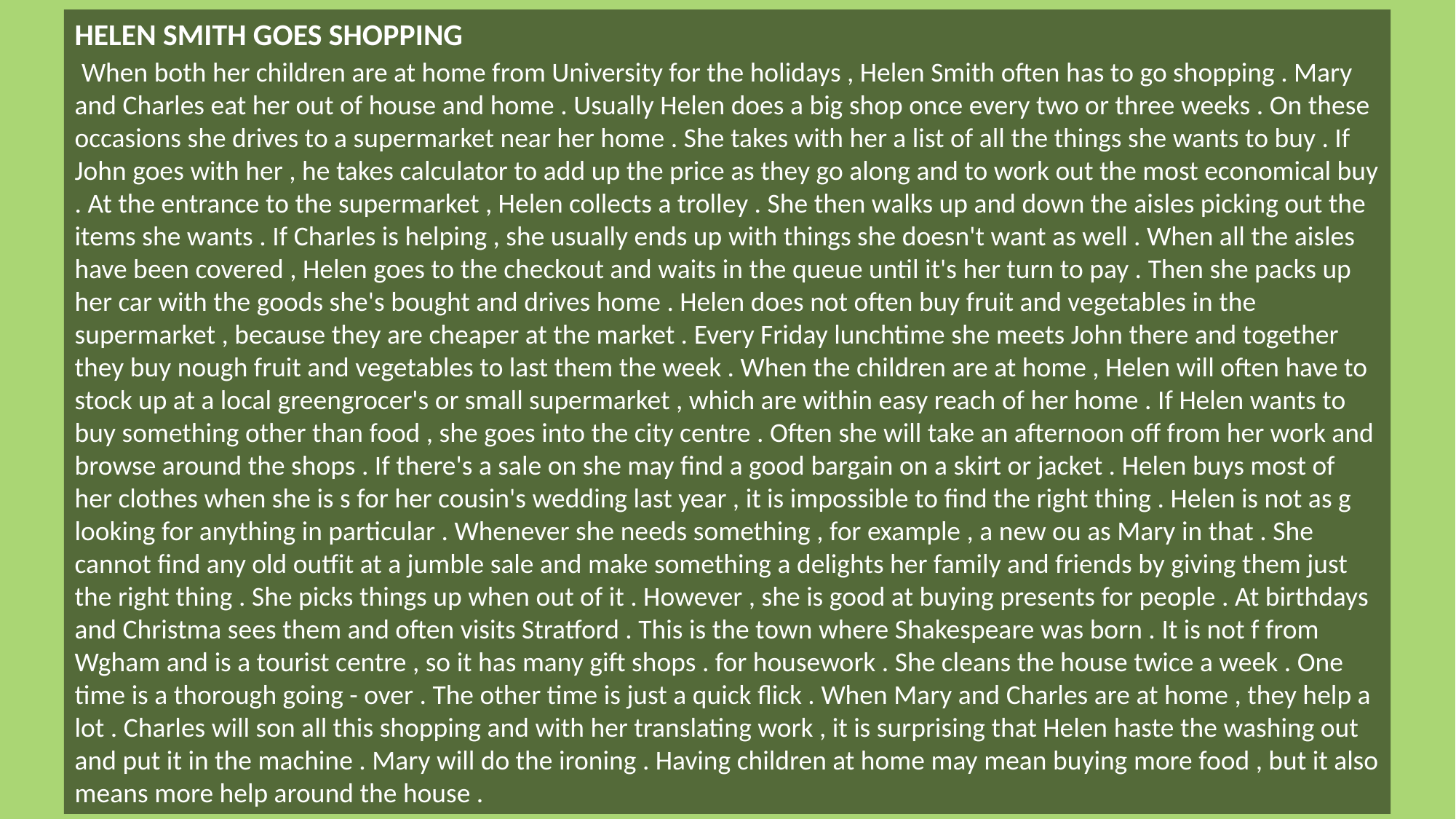

HELEN SMITH GOES SHOPPING
 When both her children are at home from University for the holidays , Helen Smith often has to go shopping . Mary and Charles eat her out of house and home . Usually Helen does a big shop once every two or three weeks . On these occasions she drives to a supermarket near her home . She takes with her a list of all the things she wants to buy . If John goes with her , he takes calculator to add up the price as they go along and to work out the most economical buy . At the entrance to the supermarket , Helen collects a trolley . She then walks up and down the aisles picking out the items she wants . If Charles is helping , she usually ends up with things she doesn't want as well . When all the aisles have been covered , Helen goes to the checkout and waits in the queue until it's her turn to pay . Then she packs up her car with the goods she's bought and drives home . Helen does not often buy fruit and vegetables in the supermarket , because they are cheaper at the market . Every Friday lunchtime she meets John there and together they buy nough fruit and vegetables to last them the week . When the children are at home , Helen will often have to stock up at a local greengrocer's or small supermarket , which are within easy reach of her home . If Helen wants to buy something other than food , she goes into the city centre . Often she will take an afternoon off from her work and browse around the shops . If there's a sale on she may find a good bargain on a skirt or jacket . Helen buys most of her clothes when she is s for her cousin's wedding last year , it is impossible to find the right thing . Helen is not as g looking for anything in particular . Whenever she needs something , for example , a new ou as Mary in that . She cannot find any old outfit at a jumble sale and make something a delights her family and friends by giving them just the right thing . She picks things up when out of it . However , she is good at buying presents for people . At birthdays and Christma sees them and often visits Stratford . This is the town where Shakespeare was born . It is not f from Wgham and is a tourist centre , so it has many gift shops . for housework . She cleans the house twice a week . One time is a thorough going - over . The other time is just a quick flick . When Mary and Charles are at home , they help a lot . Charles will son all this shopping and with her translating work , it is surprising that Helen haste the washing out and put it in the machine . Mary will do the ironing . Having children at home may mean buying more food , but it also means more help around the house .